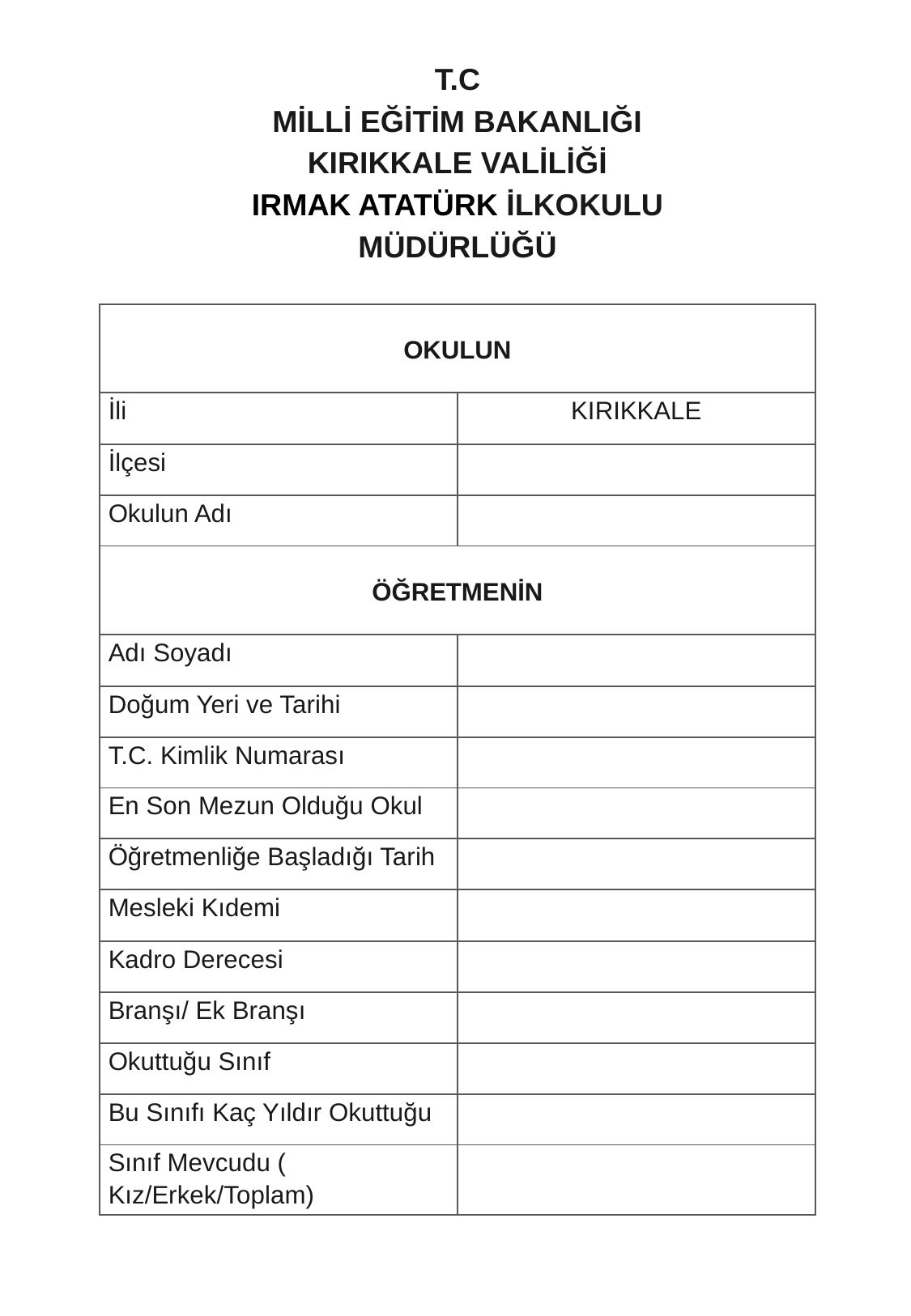

T.C
MİLLİ EĞİTİM BAKANLIĞI
KIRIKKALE VALİLİĞİ
IRMAK ATATÜRK İLKOKULU MÜDÜRLÜĞÜ
| OKULUN |  |
| --- | --- |
| İli | KIRIKKALE |
| İlçesi |  |
| Okulun Adı |  |
| ÖĞRETMENİN |  |
| Adı Soyadı |  |
| Doğum Yeri ve Tarihi |  |
| T.C. Kimlik Numarası |  |
| En Son Mezun Olduğu Okul |  |
| Öğretmenliğe Başladığı Tarih |  |
| Mesleki Kıdemi |  |
| Kadro Derecesi |  |
| Branşı/ Ek Branşı |  |
| Okuttuğu Sınıf |  |
| Bu Sınıfı Kaç Yıldır Okuttuğu |  |
| Sınıf Mevcudu ( Kız/Erkek/Toplam) |  |